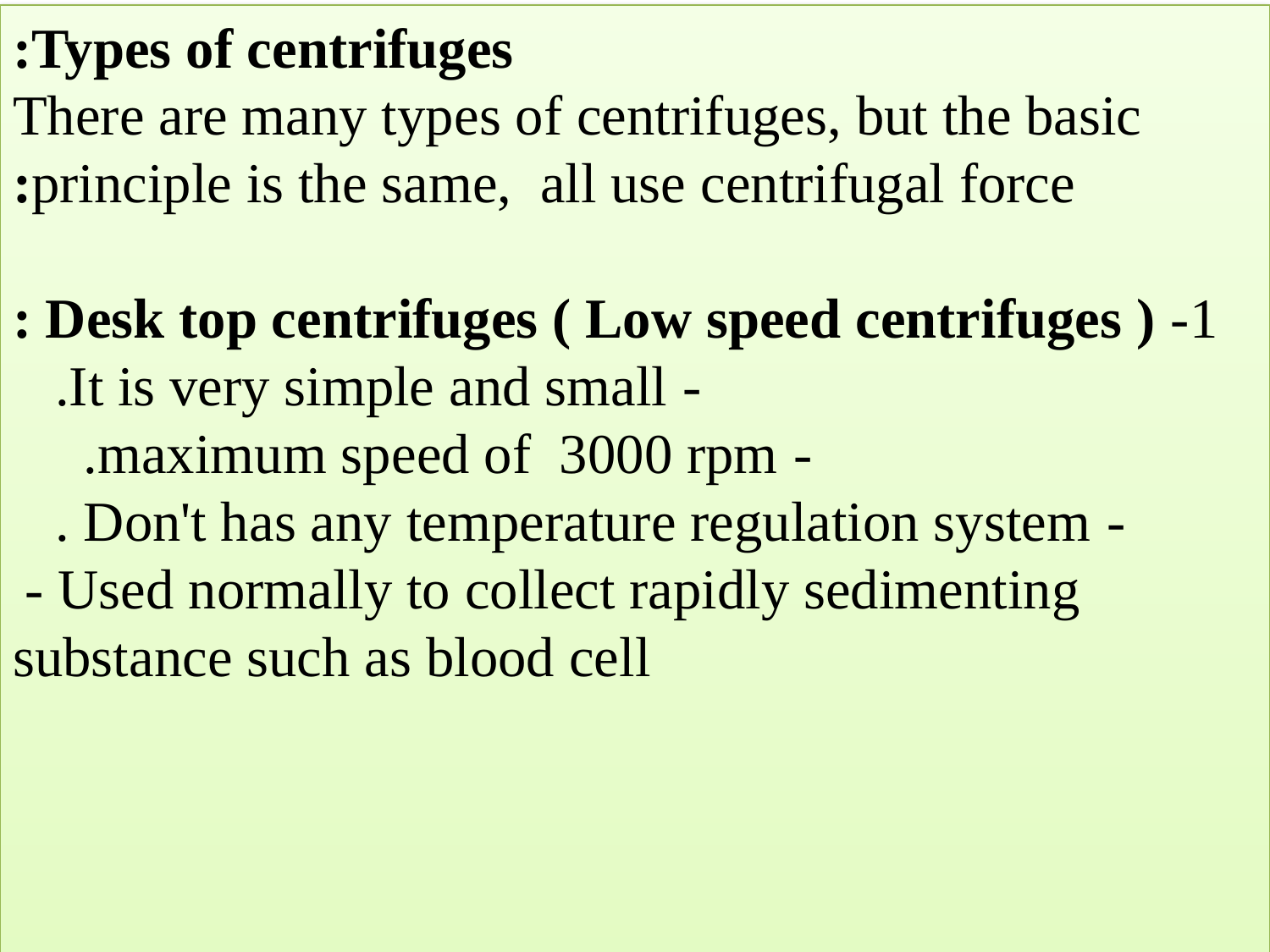

Types of centrifuges:
There are many types of centrifuges, but the basic principle is the same,  all use centrifugal force:

1- Desk top centrifuges ( Low speed centrifuges ) :
- It is very simple and small.
- maximum speed of  3000 rpm.
- Don't has any temperature regulation system .
- Used normally to collect rapidly sedimenting substance such as blood cell